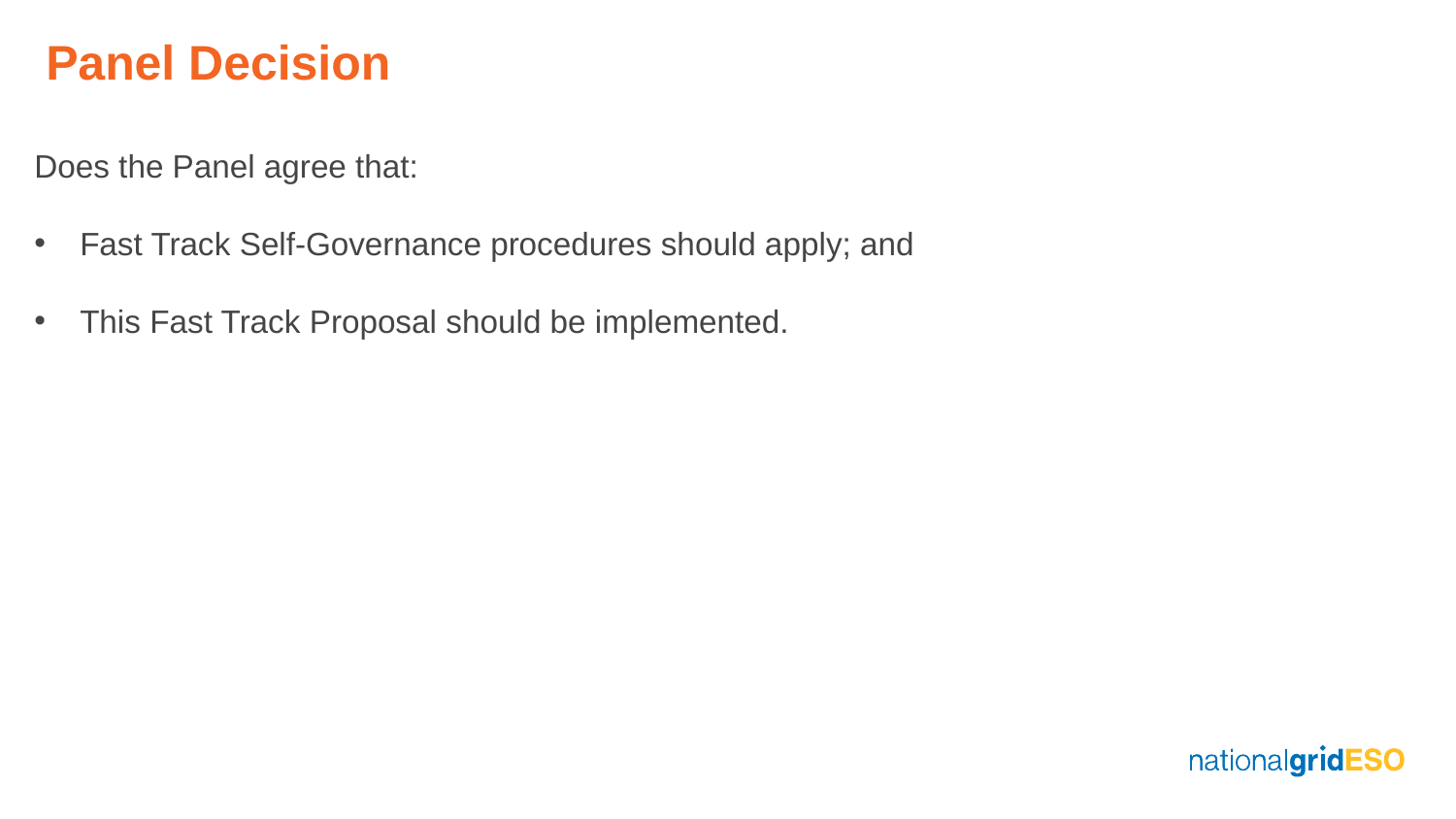

Panel Decision
Does the Panel agree that:

Fast Track Self-Governance procedures should apply; and

This Fast Track Proposal should be implemented.